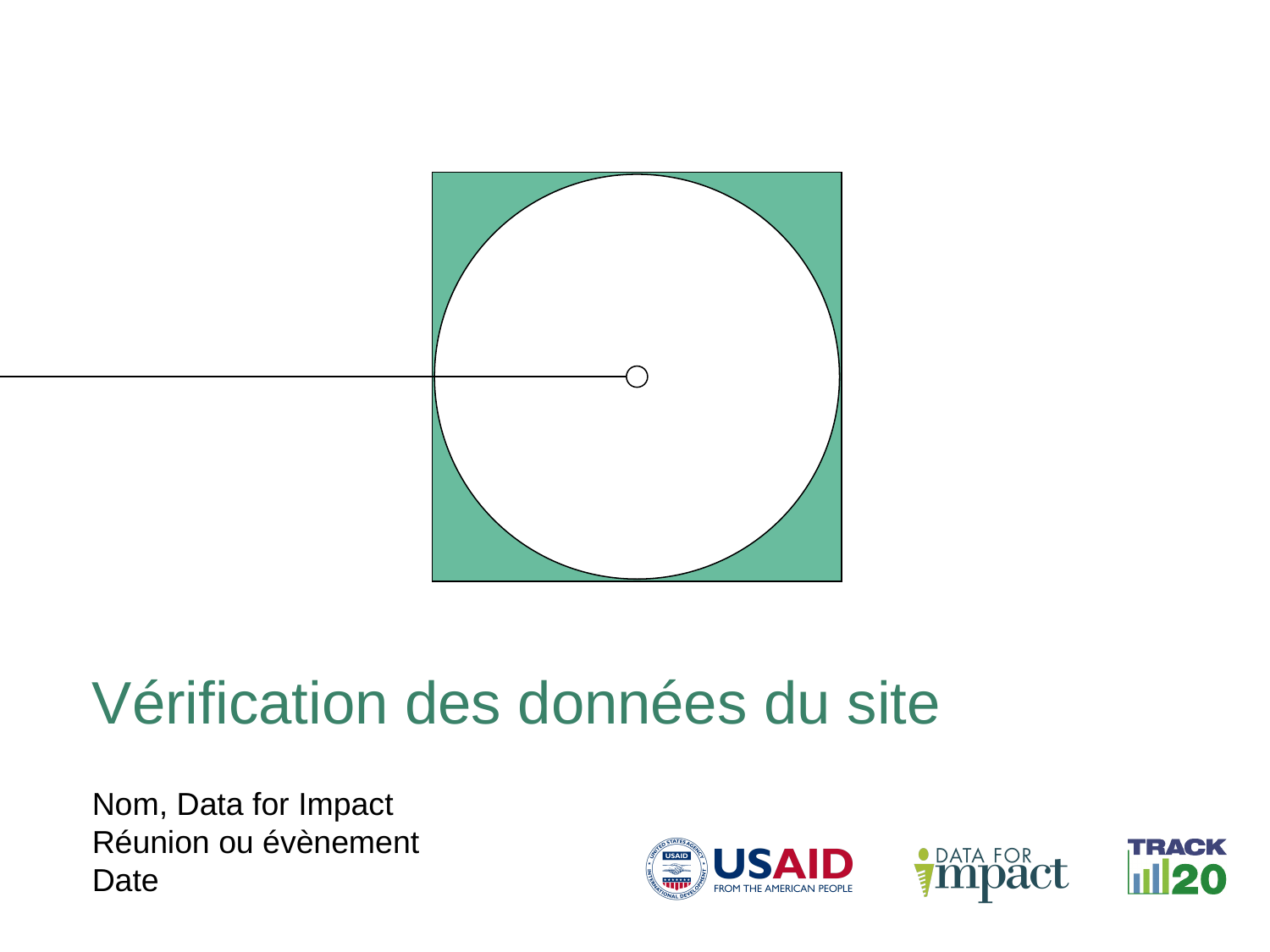

Vérification des données du site
Nom, Data for Impact
Réunion ou évènement
Date